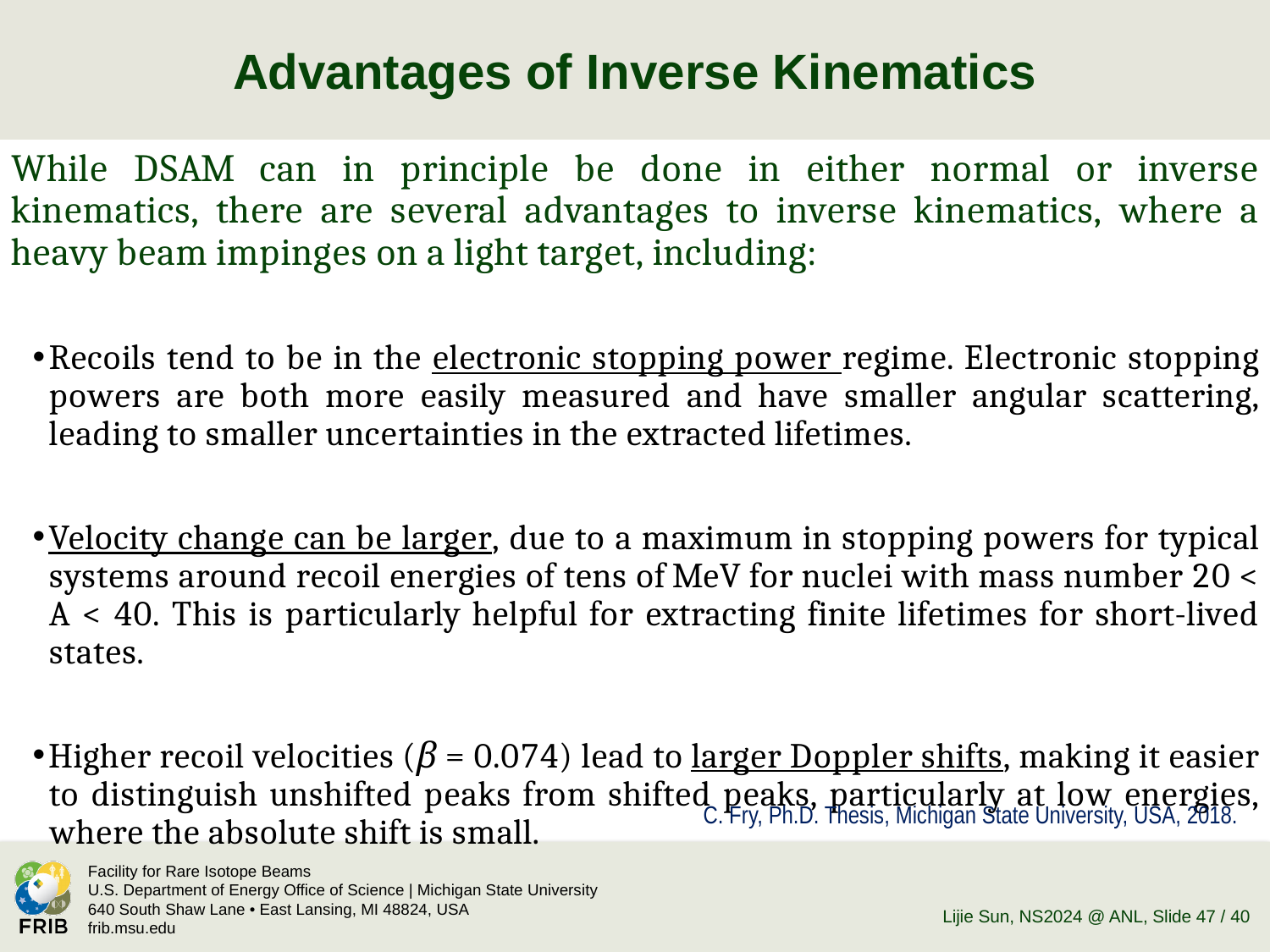

# Advantages of Inverse Kinematics
While DSAM can in principle be done in either normal or inverse kinematics, there are several advantages to inverse kinematics, where a heavy beam impinges on a light target, including:

Recoils tend to be in the electronic stopping power regime. Electronic stopping powers are both more easily measured and have smaller angular scattering, leading to smaller uncertainties in the extracted lifetimes.

Velocity change can be larger, due to a maximum in stopping powers for typical systems around recoil energies of tens of MeV for nuclei with mass number 20 < A < 40. This is particularly helpful for extracting finite lifetimes for short-lived states.

Higher recoil velocities (β = 0.074) lead to larger Doppler shifts, making it easier to distinguish unshifted peaks from shifted peaks, particularly at low energies, where the absolute shift is small.
C. Fry, Ph.D. Thesis, Michigan State University, USA, 2018.
Lijie Sun, NS2024 @ ANL
, Slide 47 / 40